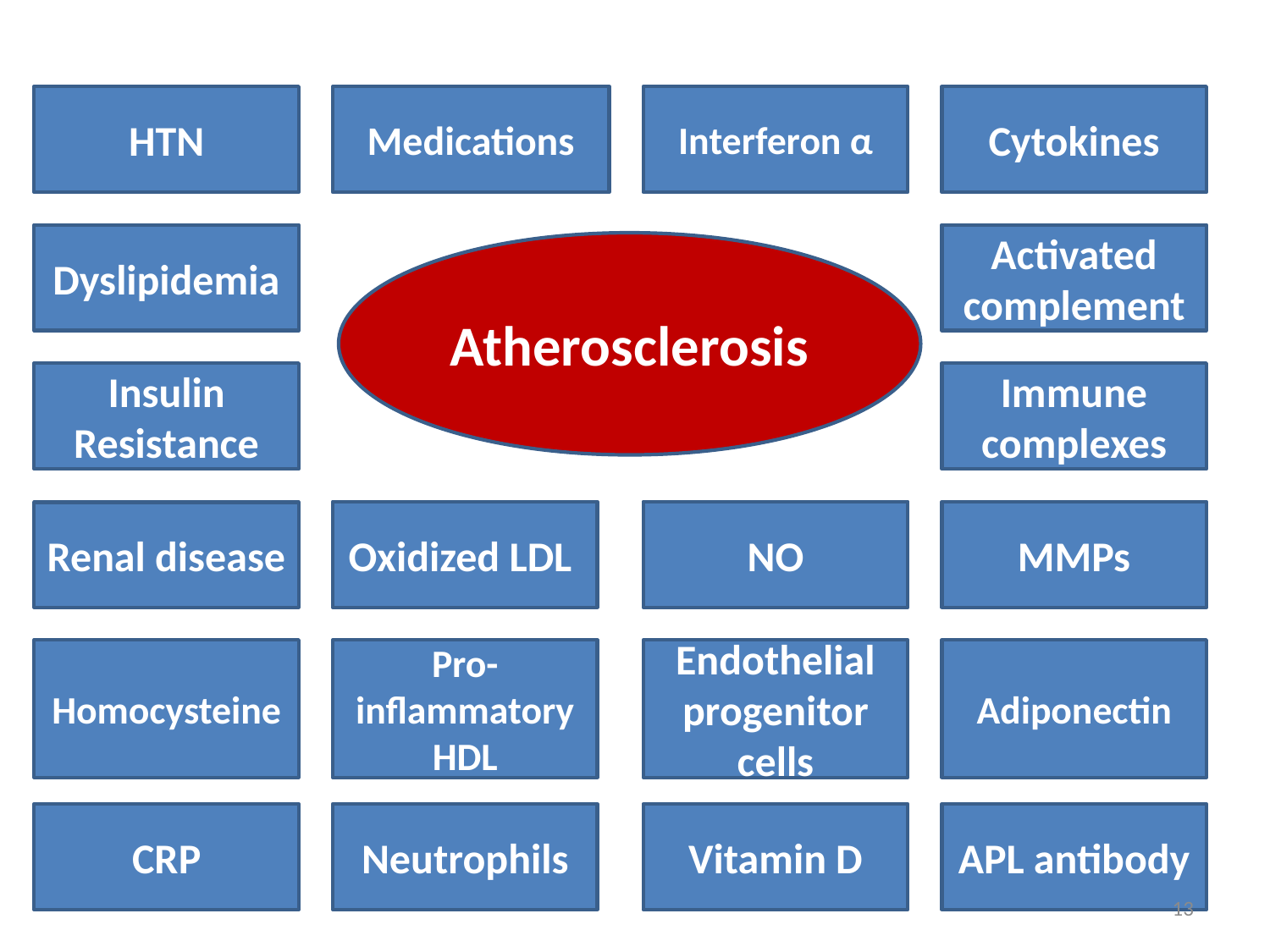

HTN
Medications
Interferon α
Cytokines
Dyslipidemia
Activated complement
Atherosclerosis
Insulin Resistance
Immune complexes
Oxidized LDL
NO
MMPs

Renal disease

Homocysteine
Pro-inflammatory HDL
Endothelial progenitor cells
Adiponectin
CRP
Neutrophils
Vitamin D
APL antibody
13